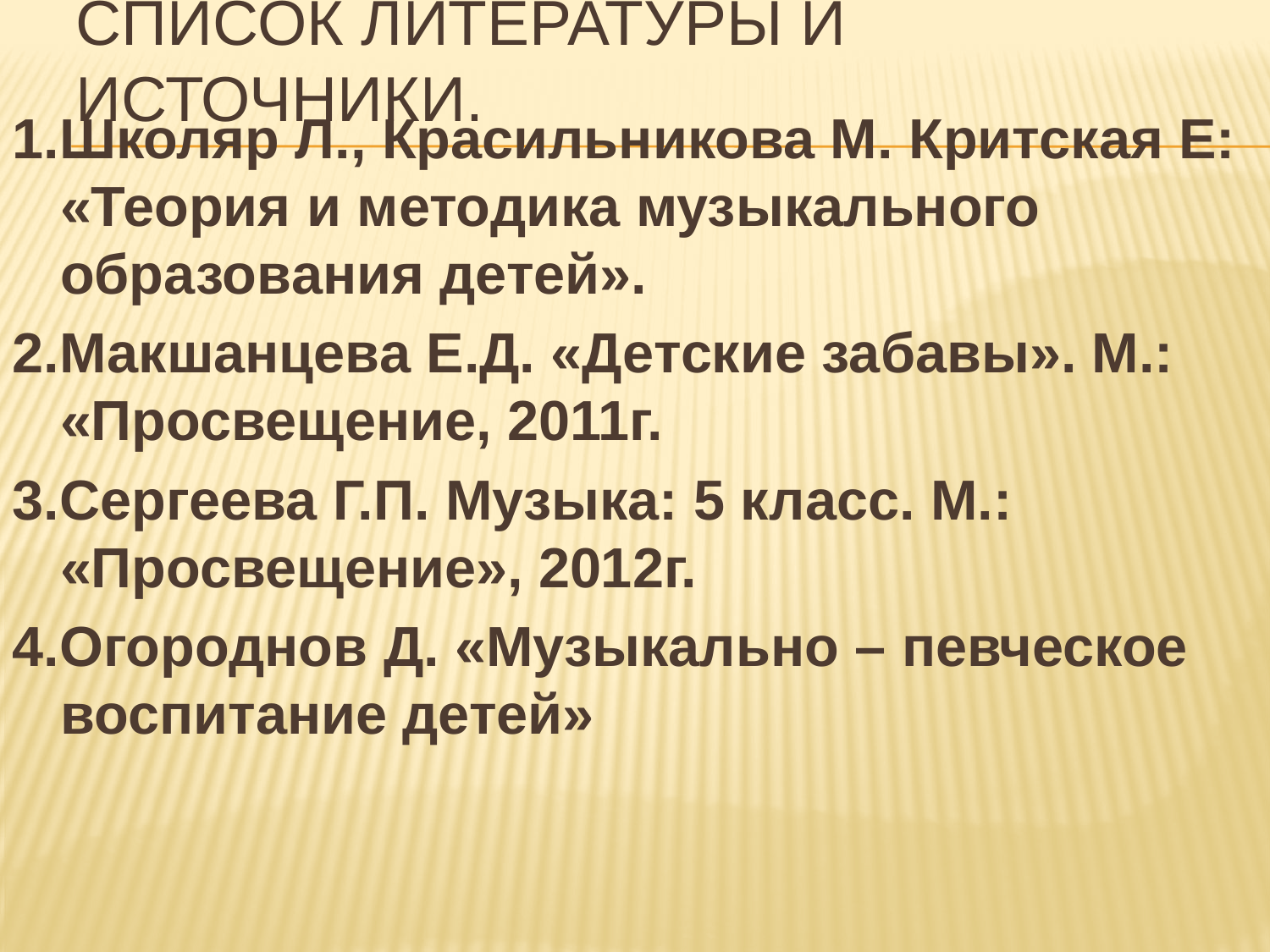

# Список литературы и источники.
1.Школяр Л., Красильникова М. Критская Е: «Теория и методика музыкального образования детей».
2.Макшанцева Е.Д. «Детские забавы». М.: «Просвещение, 2011г.
3.Сергеева Г.П. Музыка: 5 класс. М.: «Просвещение», 2012г.
4.Огороднов Д. «Музыкально – певческое воспитание детей»